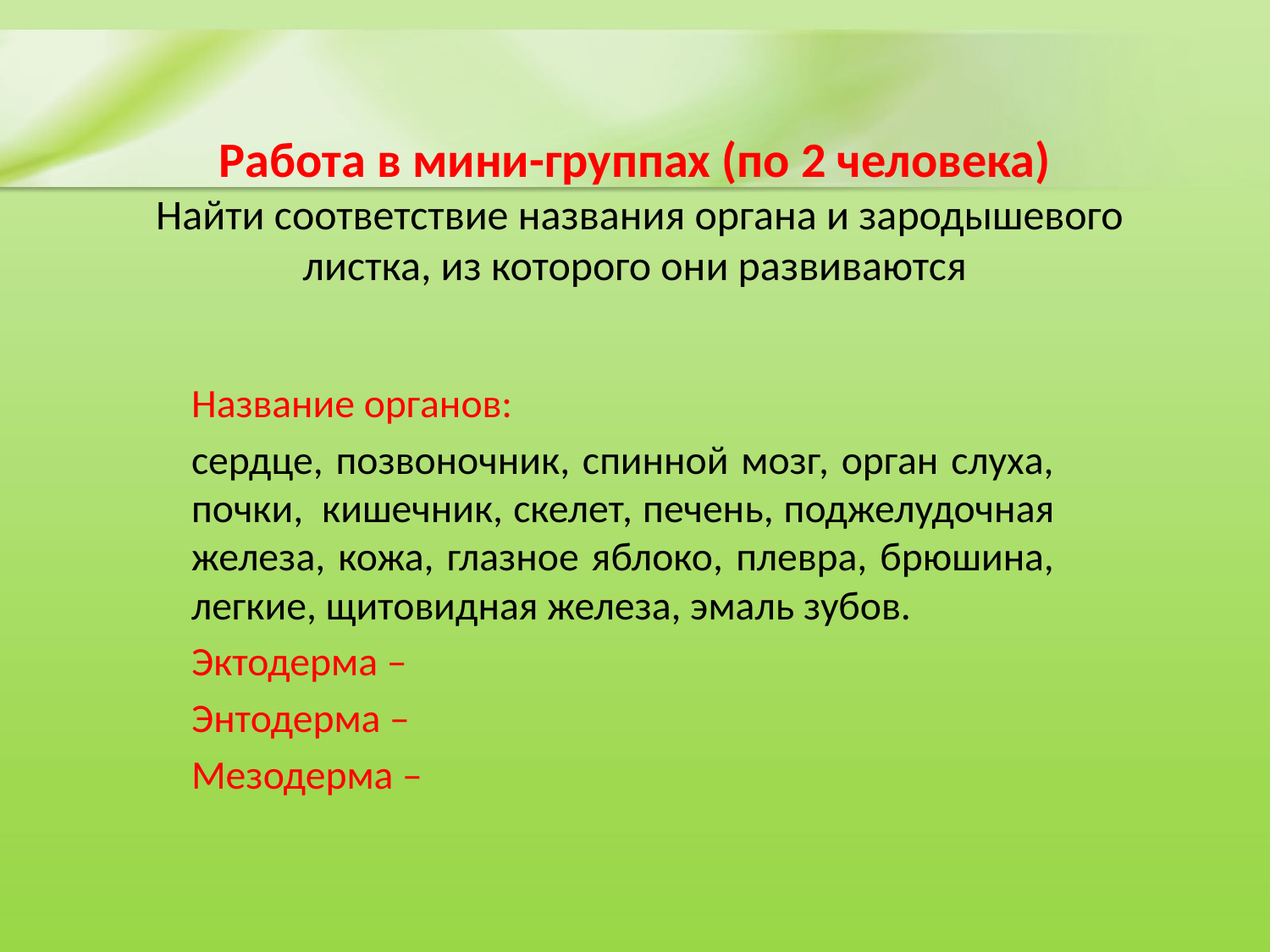

# Работа в мини-группах (по 2 человека) Найти соответствие названия органа и зародышевого листка, из которого они развиваются

Название органов:
сердце, позвоночник, спинной мозг, орган слуха, почки,  кишечник, скелет, печень, поджелудочная железа, кожа, глазное яблоко, плевра, брюшина, легкие, щитовидная железа, эмаль зубов.
Эктодерма –
Энтодерма –
Мезодерма –